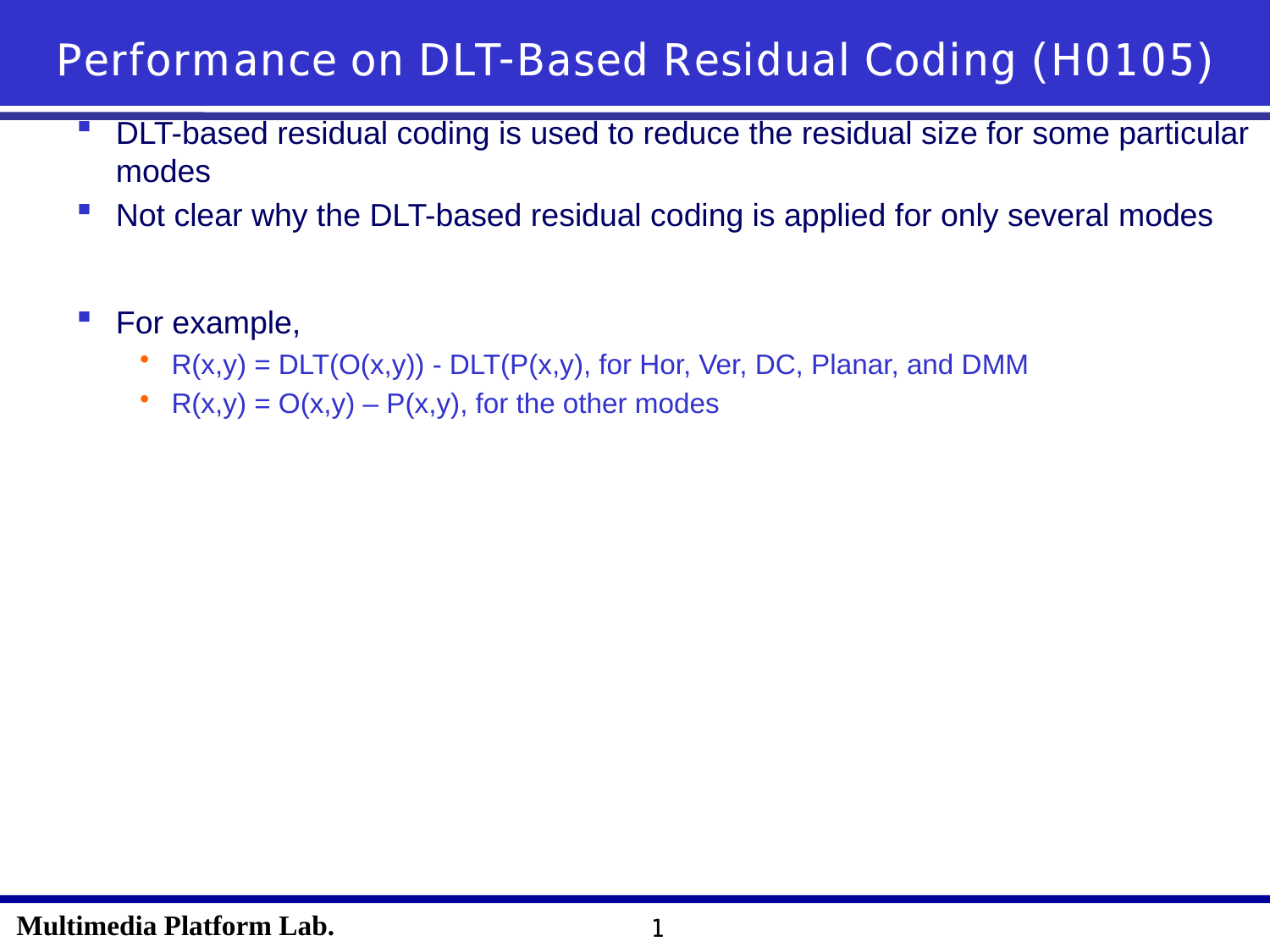

# Performance on DLT-Based Residual Coding (H0105)
DLT-based residual coding is used to reduce the residual size for some particular modes
Not clear why the DLT-based residual coding is applied for only several modes

For example,
R(x,y) = DLT(O(x,y)) - DLT(P(x,y), for Hor, Ver, DC, Planar, and DMM
R(x,y) = O(x,y) – P(x,y), for the other modes

1